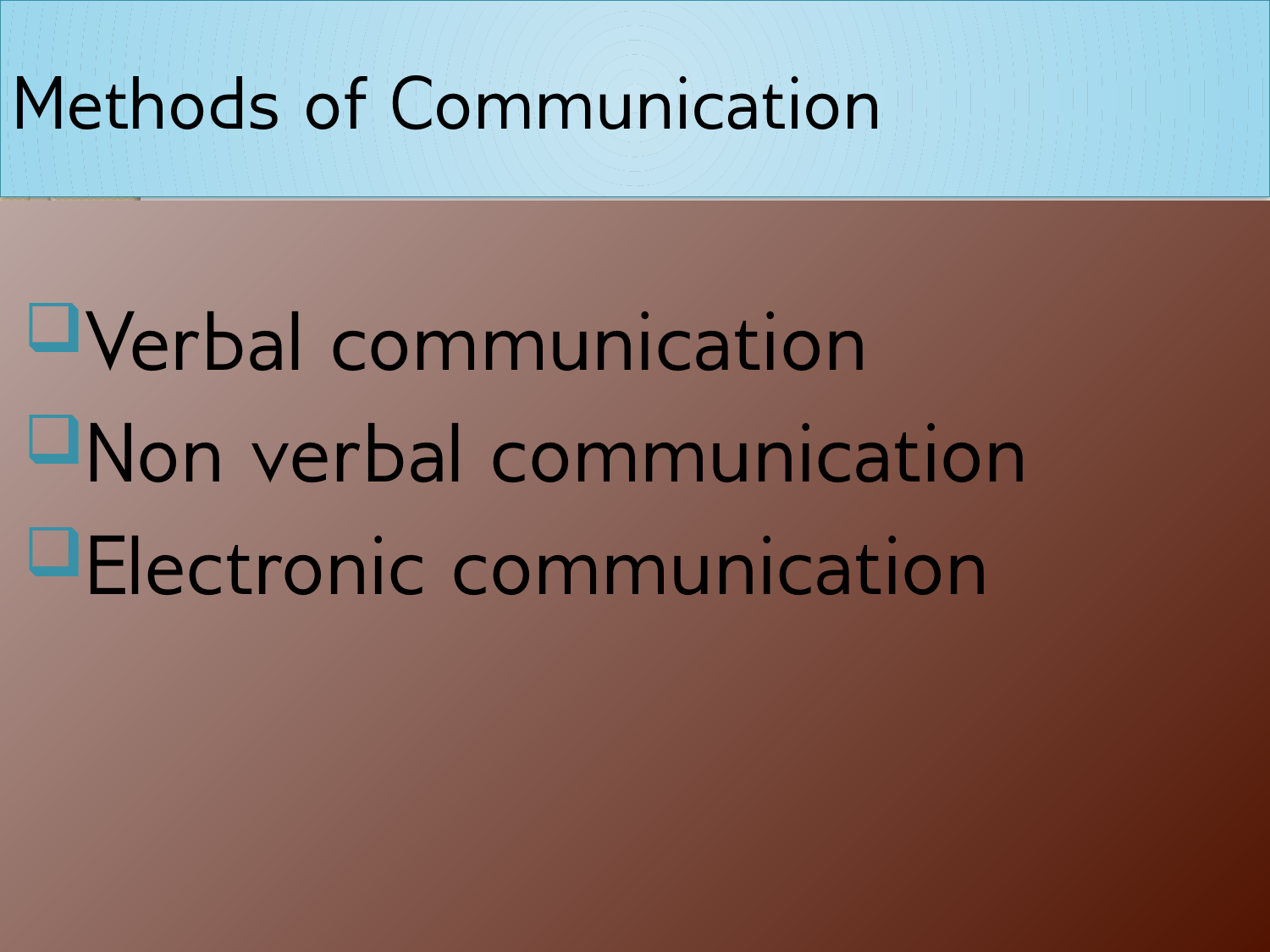

# Methods of Communication

Verbal communication
Non verbal communication
Electronic communication